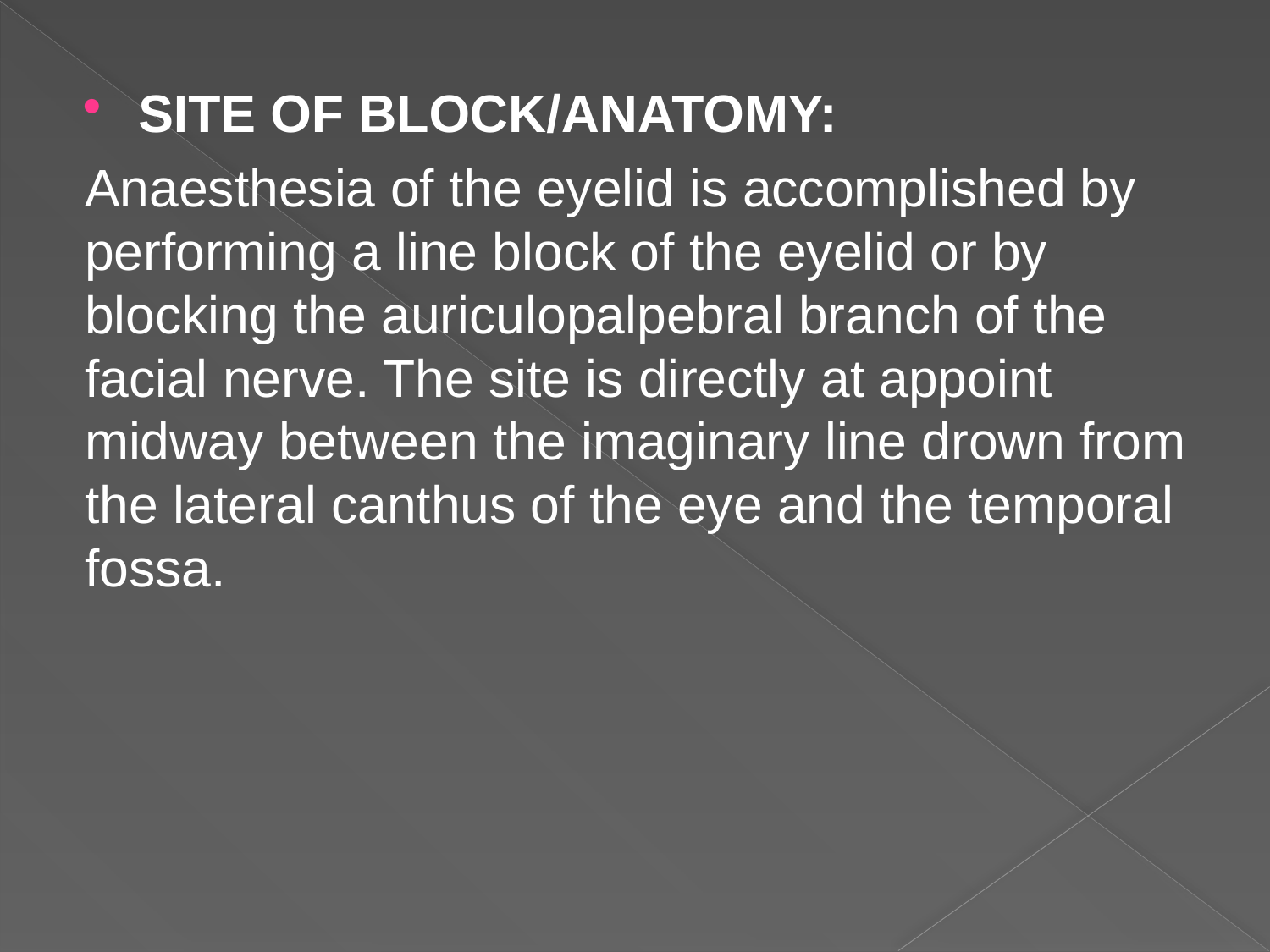

SITE OF BLOCK/ANATOMY:
Anaesthesia of the eyelid is accomplished by performing a line block of the eyelid or by blocking the auriculopalpebral branch of the facial nerve. The site is directly at appoint midway between the imaginary line drown from the lateral canthus of the eye and the temporal fossa.